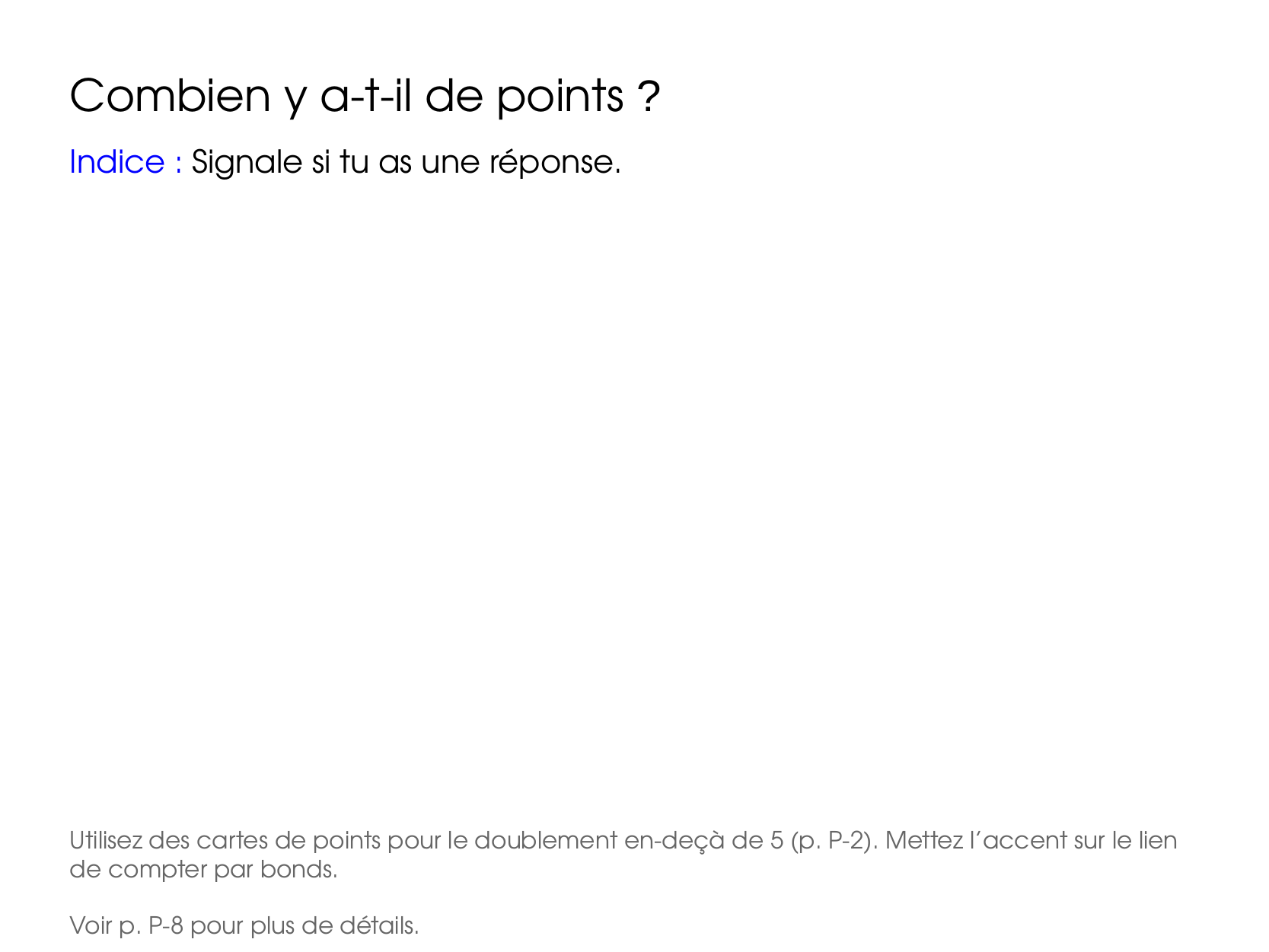

Combien y a-t-il de points ?
Indice : Signale si tu as une réponse.
Utilisez des cartes de points pour le doublement en-deçà de 5 (p. P-2). Mettez l’accent sur le lien de compter par bonds.
Voir p. P-8 pour plus de détails.